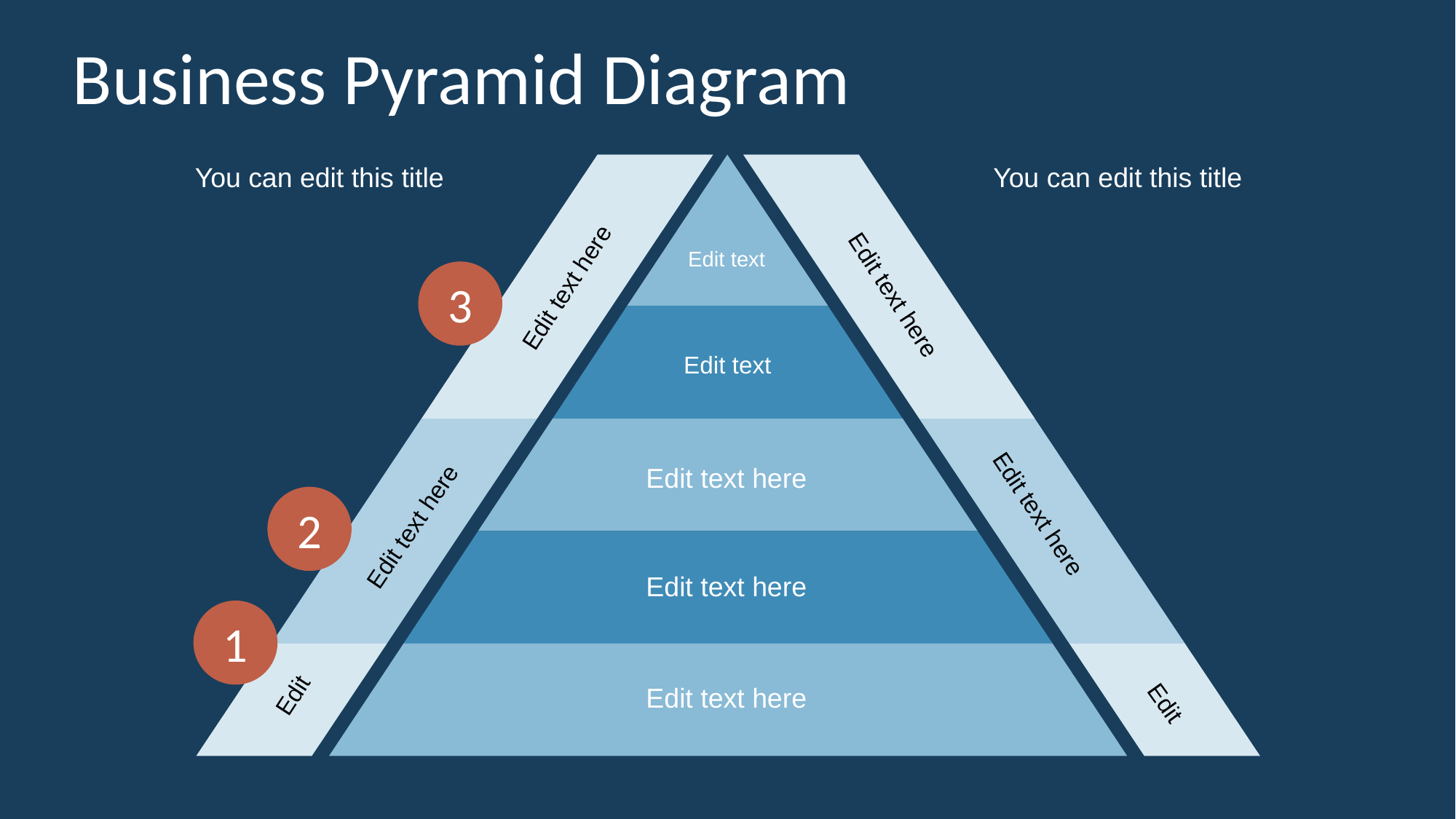

# Business Pyramid Diagram
You can edit this title

Edit text
3
Edit text here
Edit text here

Edit text

Edit text here
2
Edit text here
Edit text here

Edit text here
1

Edit
Edit text here
Edit
You can edit this title